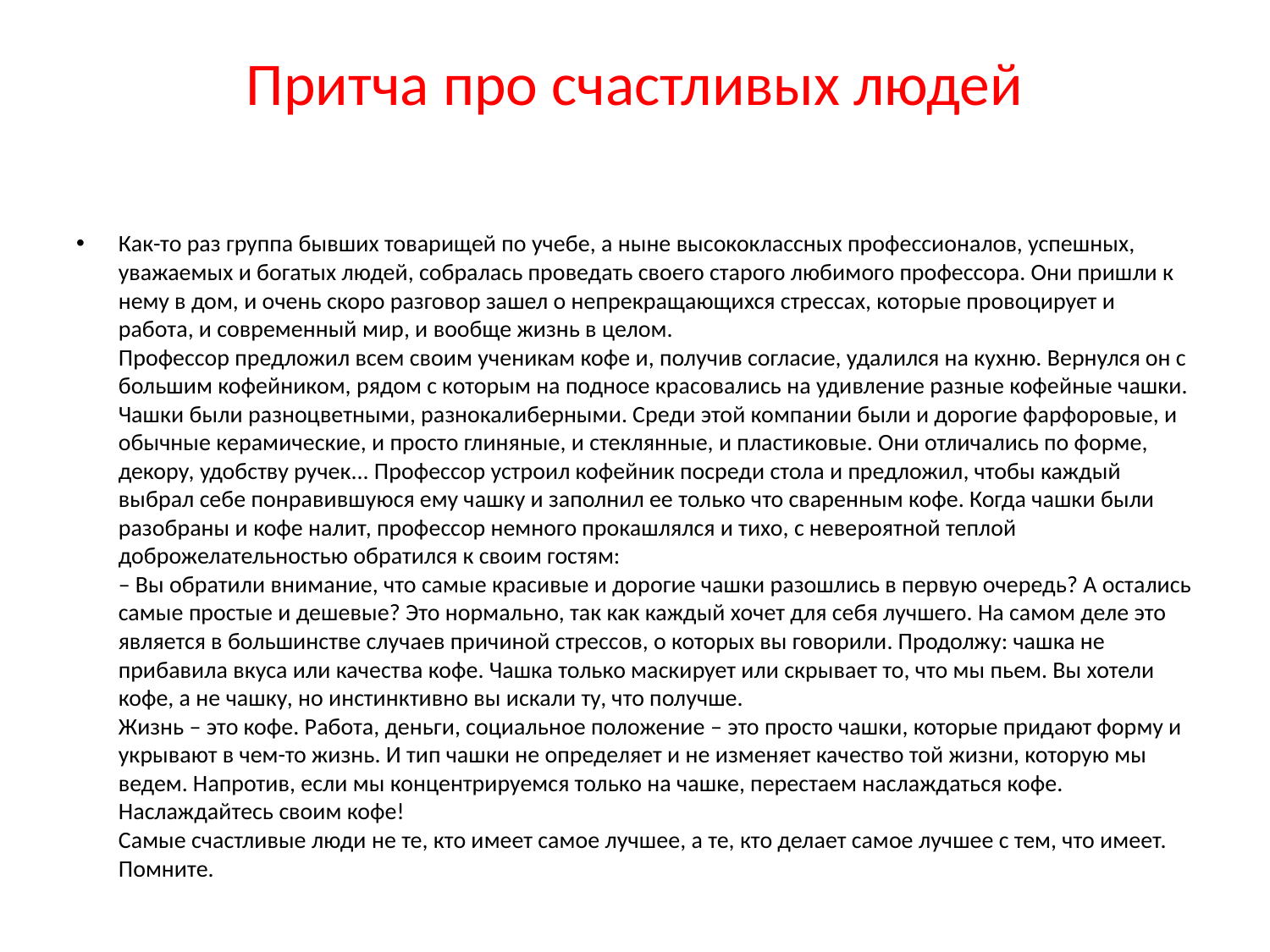

# Притча про счастливых людей
Как-то раз группа бывших товарищей по учебе, а ныне высококлассных профессионалов, успешных, уважаемых и богатых людей, собралась проведать своего старого любимого профессора. Они пришли к нему в дом, и очень скоро разговор зашел о непрекращающихся стрессах, которые провоцирует и работа, и современный мир, и вообще жизнь в целом.
Профессор предложил всем своим ученикам кофе и, получив согласие, удалился на кухню. Вернулся он с большим кофейником, рядом с которым на подносе красовались на удивление разные кофейные чашки. Чашки были разноцветными, разнокалиберными. Среди этой компании были и дорогие фарфоровые, и обычные керамические, и просто глиняные, и стеклянные, и пластиковые. Они отличались по форме, декору, удобству ручек... Профессор устроил кофейник посреди стола и предложил, чтобы каждый выбрал себе понравившуюся ему чашку и заполнил ее только что сваренным кофе. Когда чашки были разобраны и кофе налит, профессор немного прокашлялся и тихо, с невероятной теплой доброжелательностью обратился к своим гостям:
– Вы обратили внимание, что самые красивые и дорогие чашки разошлись в первую очередь? А остались самые простые и дешевые? Это нормально, так как каждый хочет для себя лучшего. На самом деле это является в большинстве случаев причиной стрессов, о которых вы говорили. Продолжу: чашка не прибавила вкуса или качества кофе. Чашка только маскирует или скрывает то, что мы пьем. Вы хотели кофе, а не чашку, но инстинктивно вы искали ту, что получше.
Жизнь – это кофе. Работа, деньги, социальное положение – это просто чашки, которые придают форму и укрывают в чем-то жизнь. И тип чашки не определяет и не изменяет качество той жизни, которую мы ведем. Напротив, если мы концентрируемся только на чашке, перестаем наслаждаться кофе. Наслаждайтесь своим кофе!
Самые счастливые люди не те, кто имеет самое лучшее, а те, кто делает самое лучшее с тем, что имеет. Помните.